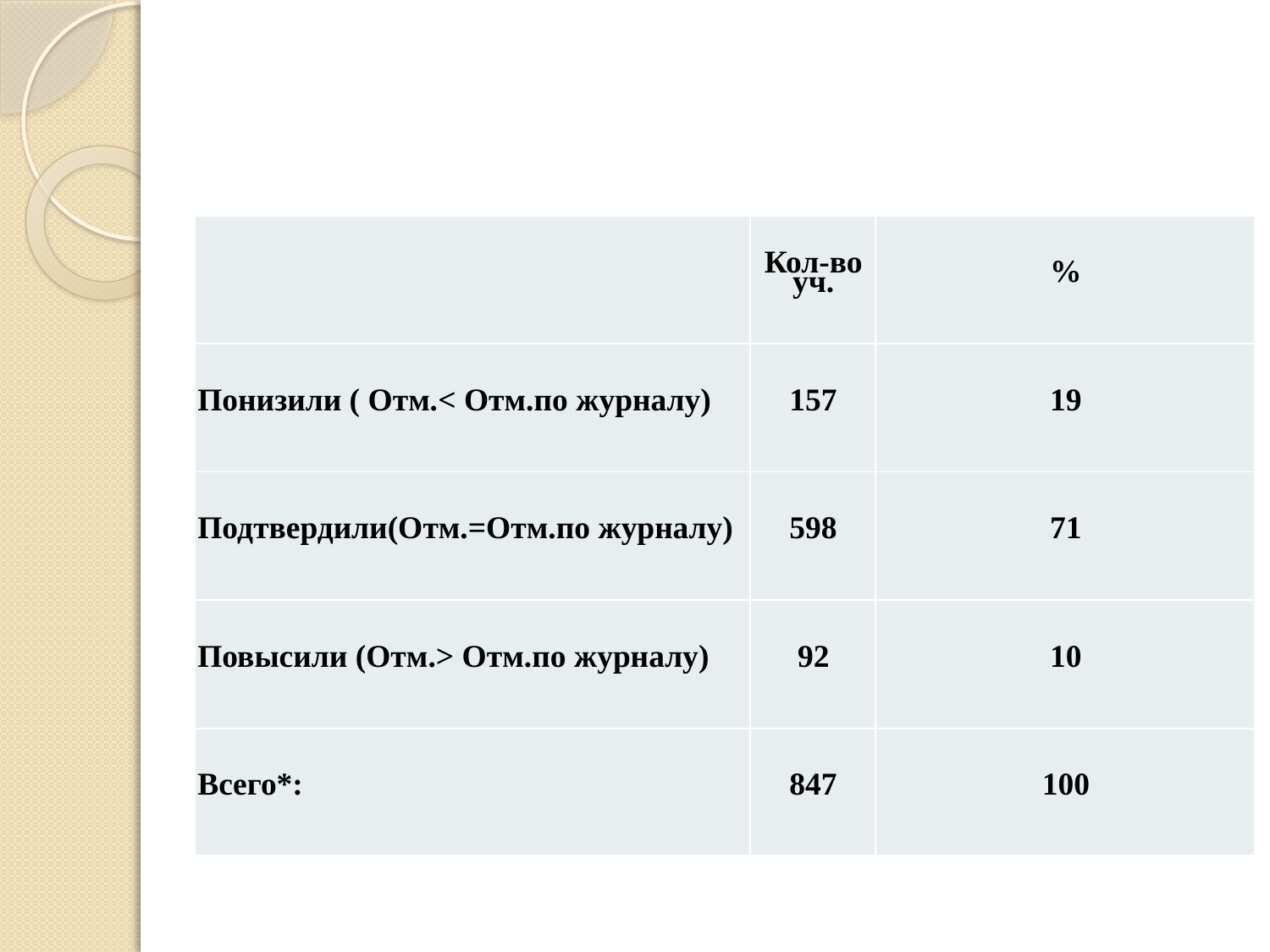

#
|  | Кол-во уч. | % |
| --- | --- | --- |
| Понизили ( Отм.< Отм.по журналу) | 157 | 19 |
| Подтвердили(Отм.=Отм.по журналу) | 598 | 71 |
| Повысили (Отм.> Отм.по журналу) | 92 | 10 |
| Всего\*: | 847 | 100 |